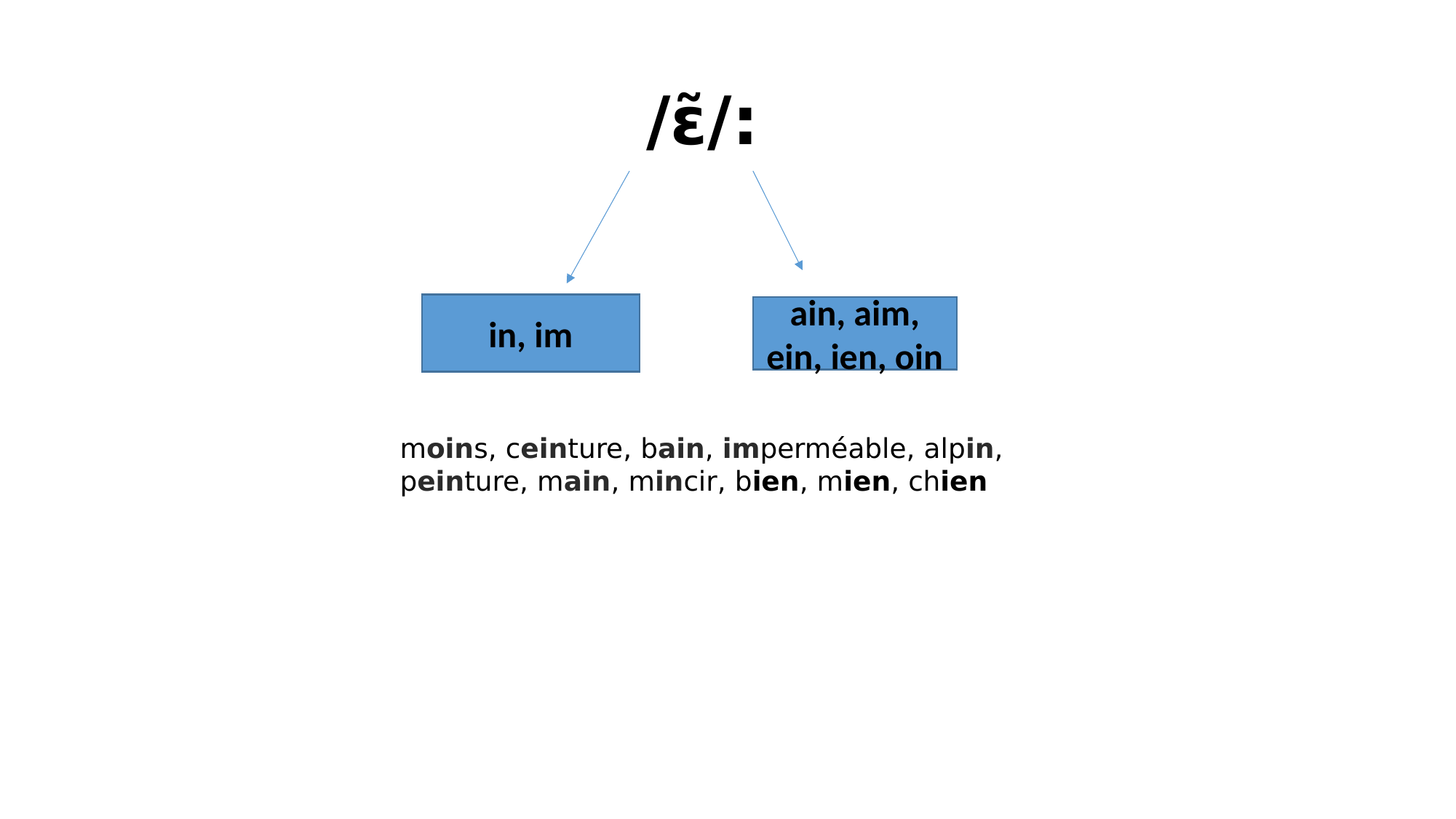

# /ɛ̃/:
in, im
ain, aim, ein, ien, oin
moins, ceinture, bain, imperméable, alpin, peinture, main, mincir, bien, mien, chien